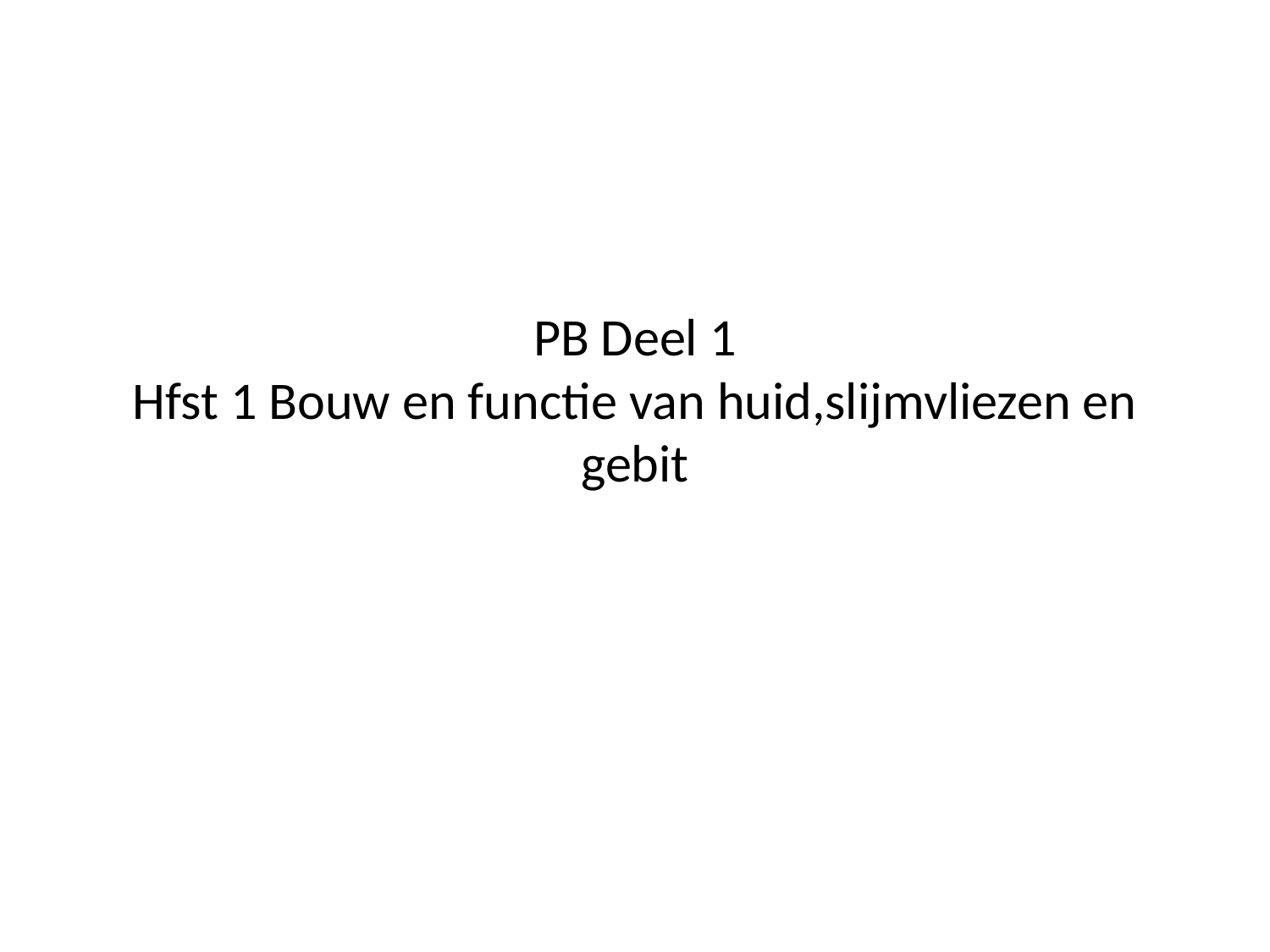

# PB Deel 1 Hfst 1 Bouw en functie van huid,slijmvliezen en gebit